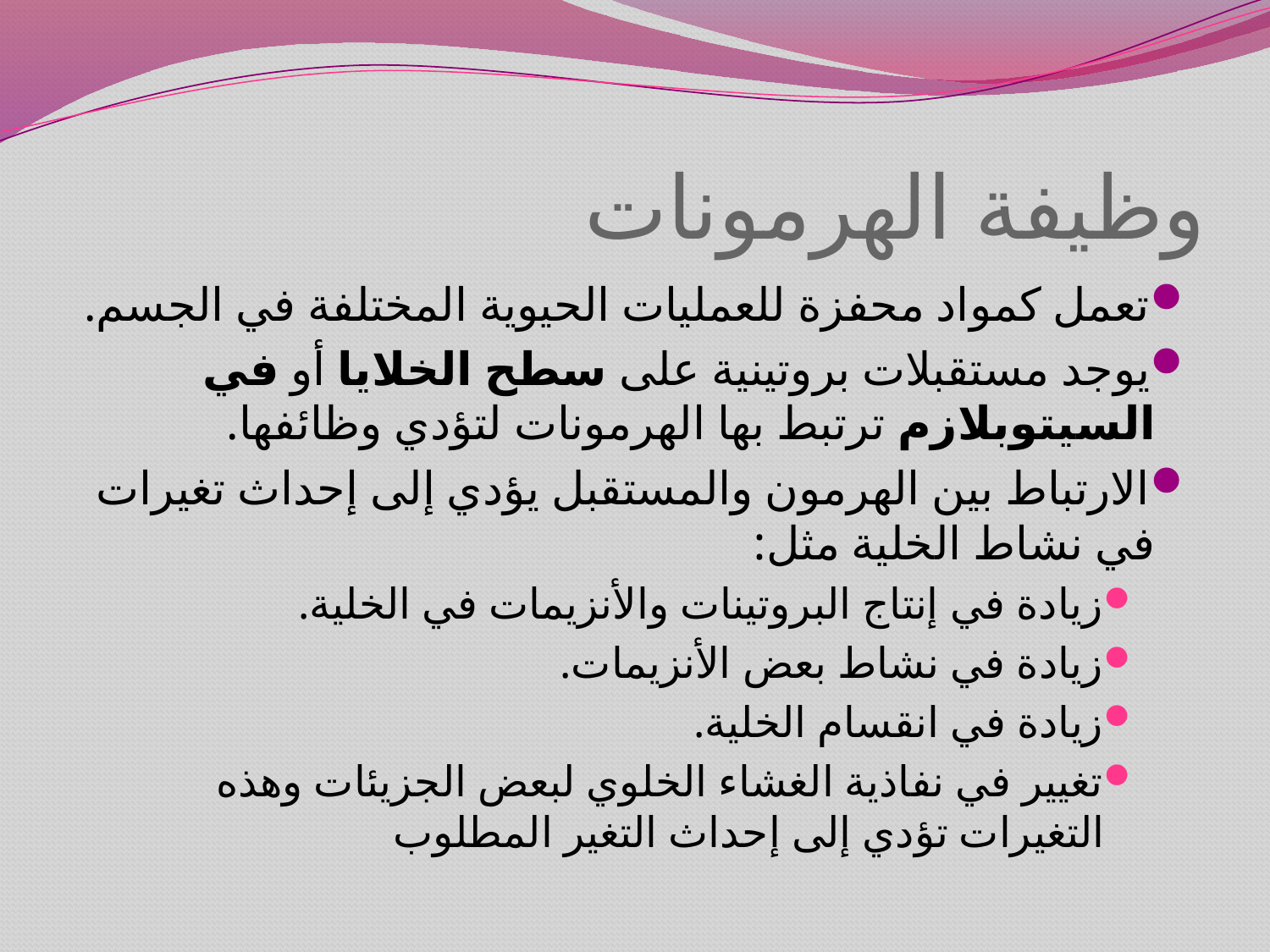

# وظيفة الهرمونات
تعمل كمواد محفزة للعمليات الحيوية المختلفة في الجسم.
يوجد مستقبلات بروتينية على سطح الخلايا أو في السيتوبلازم ترتبط بها الهرمونات لتؤدي وظائفها.
الارتباط بين الهرمون والمستقبل يؤدي إلى إحداث تغيرات في نشاط الخلية مثل:
زيادة في إنتاج البروتينات والأنزيمات في الخلية.
زيادة في نشاط بعض الأنزيمات.
زيادة في انقسام الخلية.
تغيير في نفاذية الغشاء الخلوي لبعض الجزيئات وهذه التغيرات تؤدي إلى إحداث التغير المطلوب